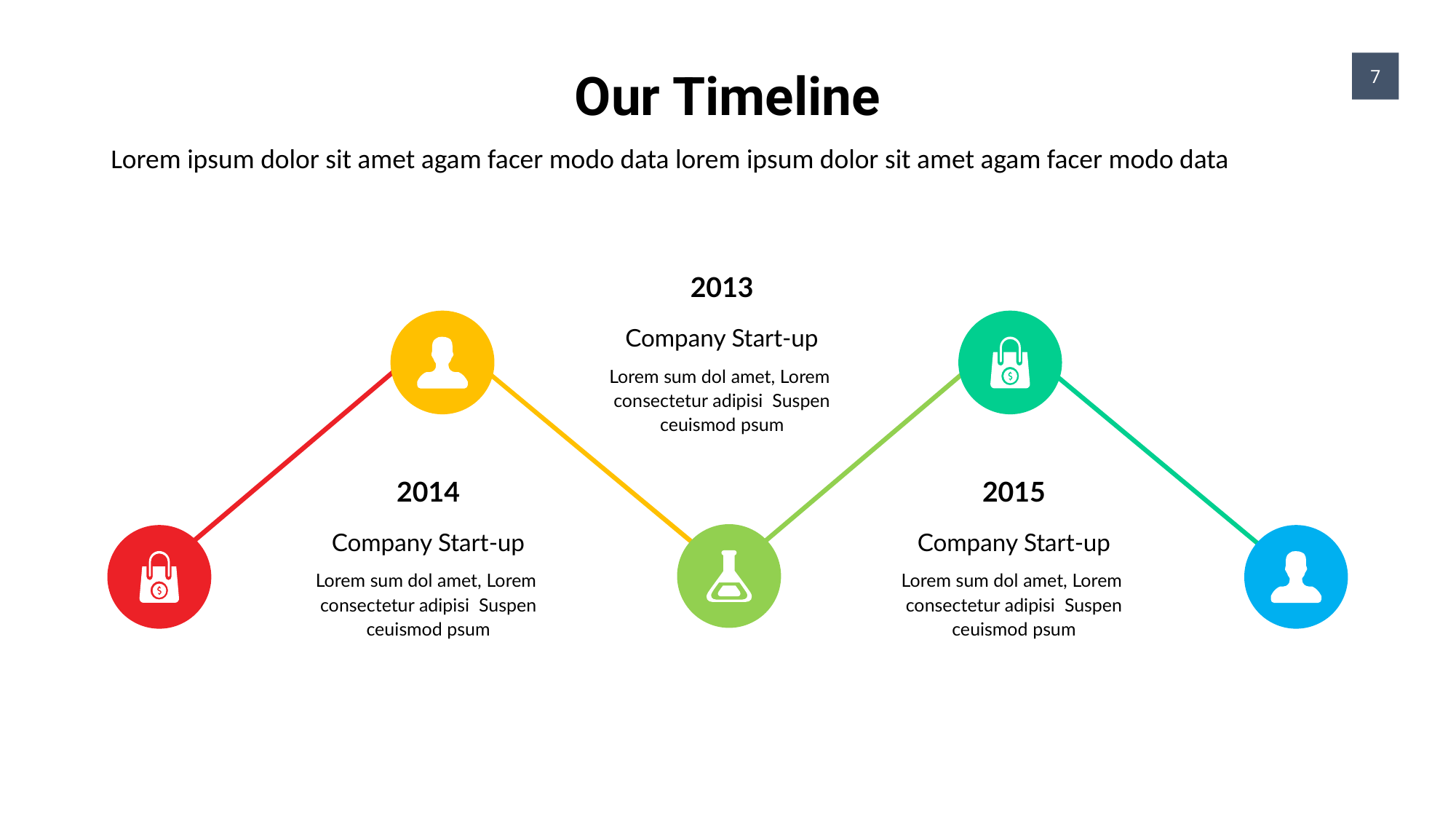

Our Timeline
7
Lorem ipsum dolor sit amet agam facer modo data lorem ipsum dolor sit amet agam facer modo data
2013

Company Start-up
Lorem sum dol amet, Lorem
consectetur adipisi  Suspen
ceuismod psum

2014
Company Start-up
Lorem sum dol amet, Lorem
consectetur adipisi  Suspen
ceuismod psum
2015
Company Start-up
Lorem sum dol amet, Lorem
consectetur adipisi  Suspen
ceuismod psum